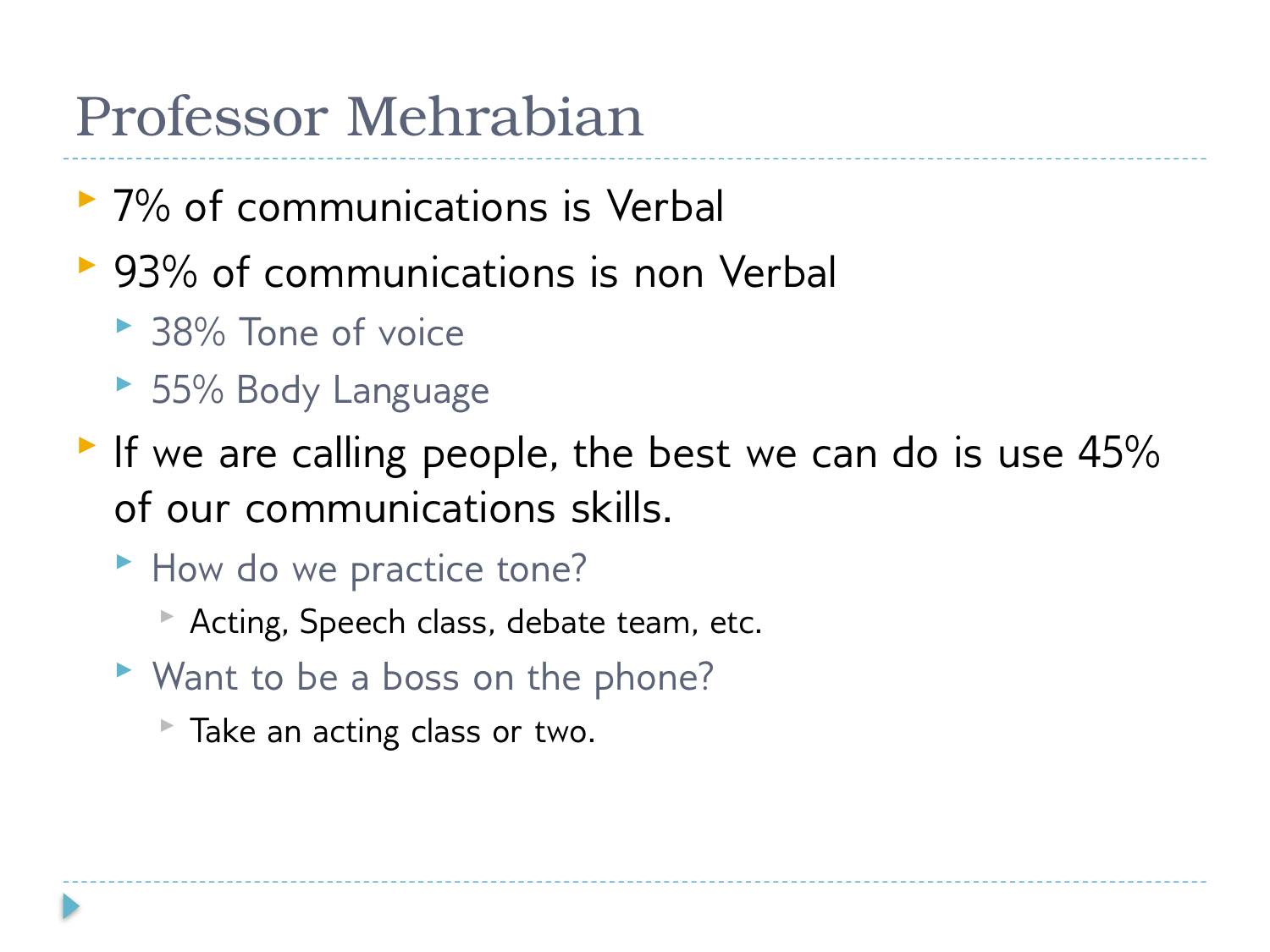

# Professor Mehrabian
7% of communications is Verbal
93% of communications is non Verbal
38% Tone of voice
55% Body Language
If we are calling people, the best we can do is use 45% of our communications skills.
How do we practice tone?
Acting, Speech class, debate team, etc.
Want to be a boss on the phone?
Take an acting class or two.